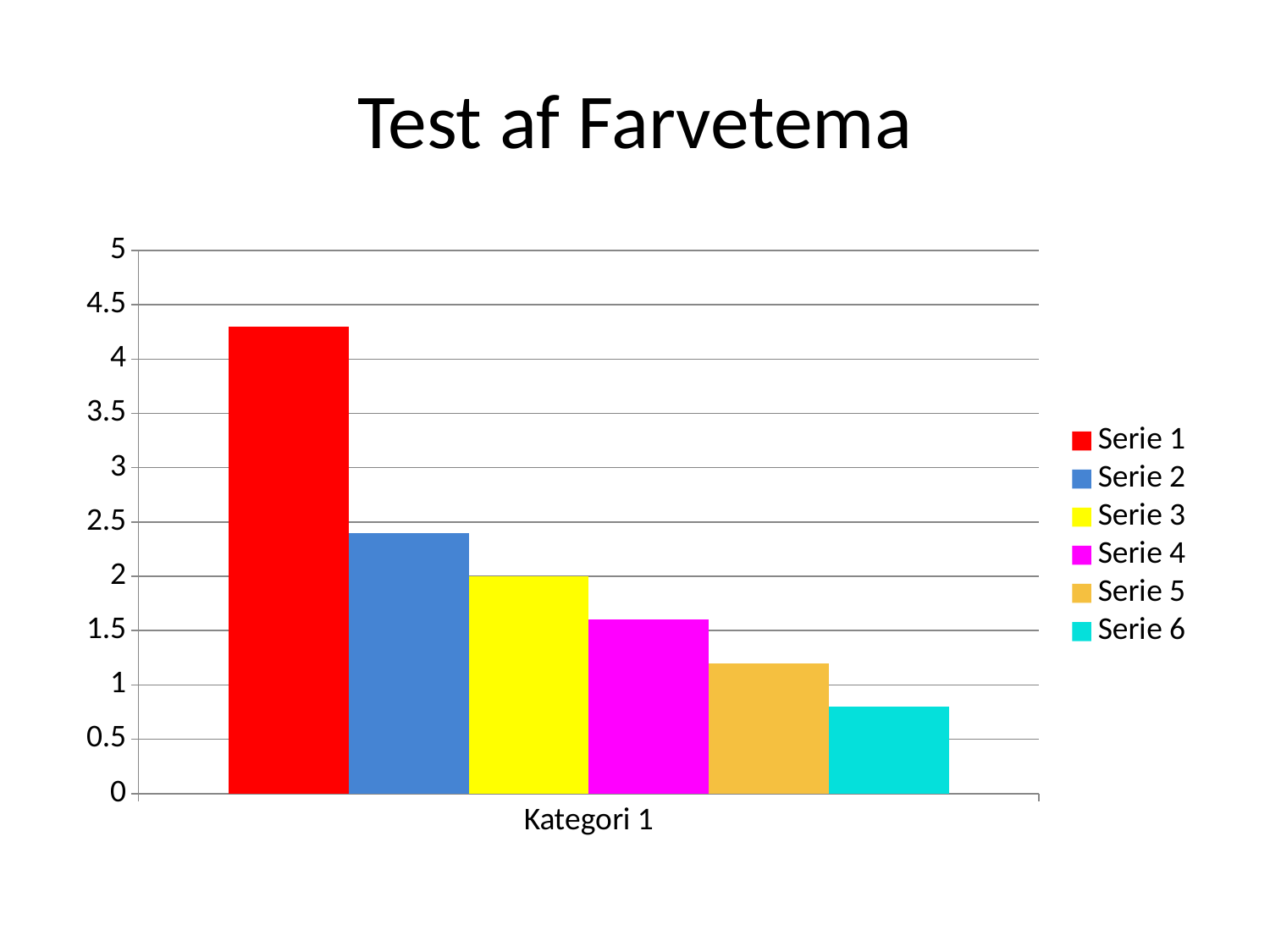

# Test af Farvetema

### Chart

| Category | Serie 1 | Serie 2 | Serie 3 | Serie 4 | Serie 5 | Serie 6 |
|---|---|---|---|---|---|---|
| Kategori 1 | 4.3 | 2.4 | 2.0 | 1.6 | 1.2 | 0.8 |